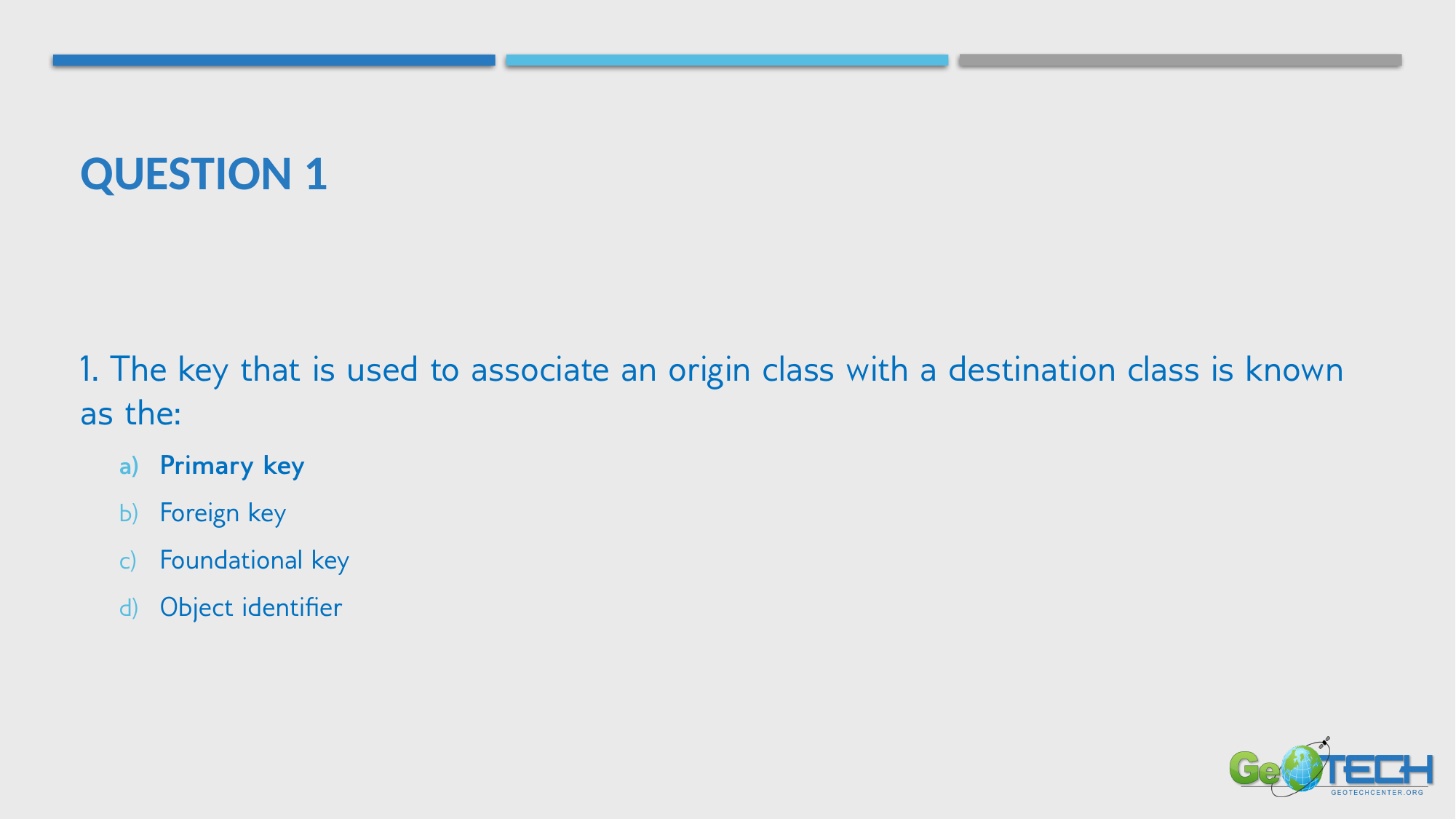

# Question 1
1. The key that is used to associate an origin class with a destination class is known as the:
Primary key
Foreign key
Foundational key
Object identifier